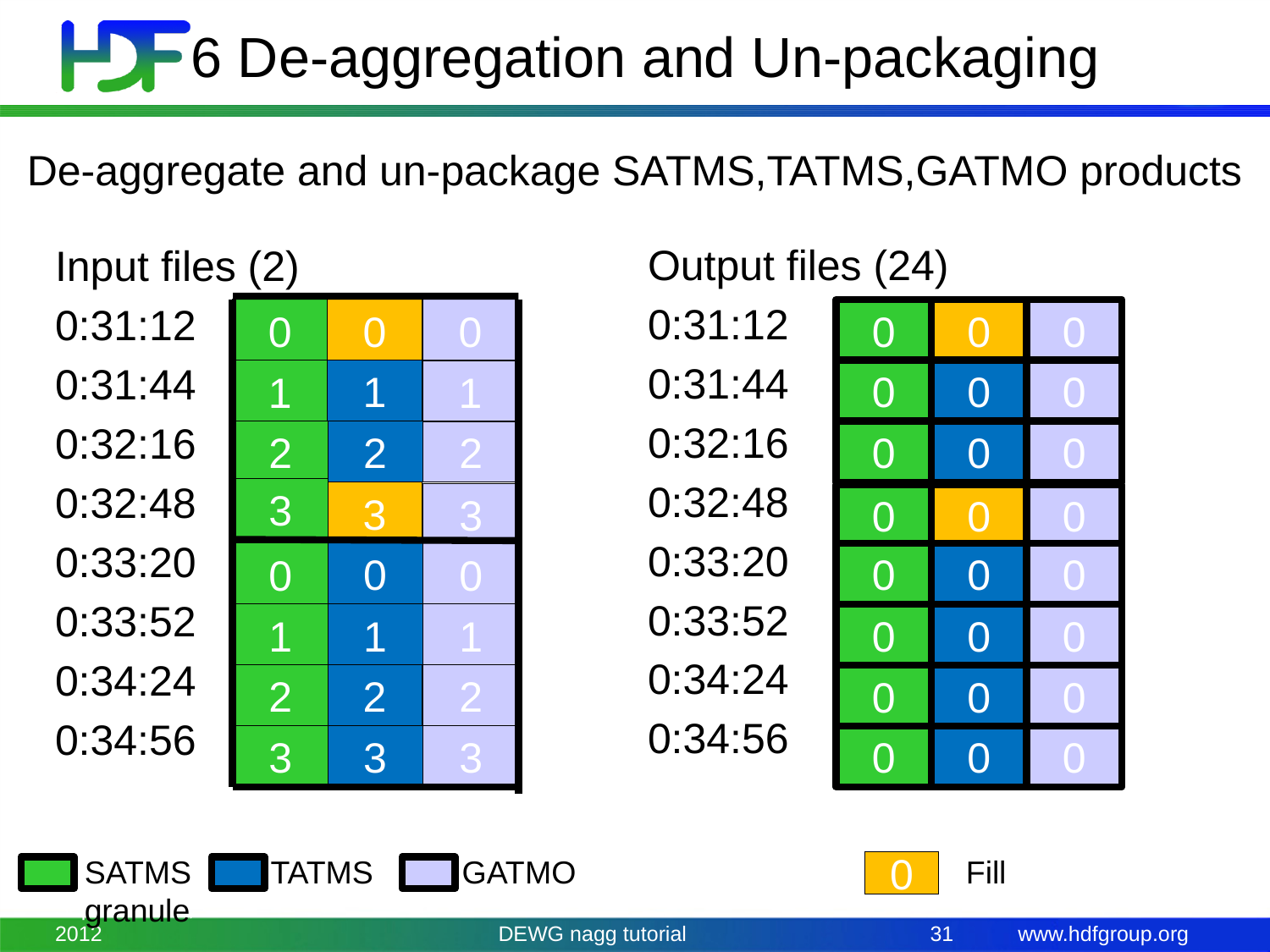

# 6 De-aggregation and Un-packaging
De-aggregate and un-package SATMS,TATMS,GATMO products
Output files (24)
0:31:12
0:31:44
0:32:16
0:32:48
0:33:20
0:33:52
0:34:24
0:34:56

Input files (2)
0:31:12
0:31:44
0:32:16
0:32:48
0:33:20
0:33:52
0:34:24
0:34:56

0
1
2
3
0
1
2
3
0
1
2
3
0
1
2
3
0
1
2
3
0
1
2
3
0
0
0
0
0
0
0
0
0
0
0
0
0
0
0
0
0
0
0
0
0
0
0
0
SATMS         TATMS          GATMO                                            Fill granule
0

September 25, 2012
DEWG nagg tutorial
31